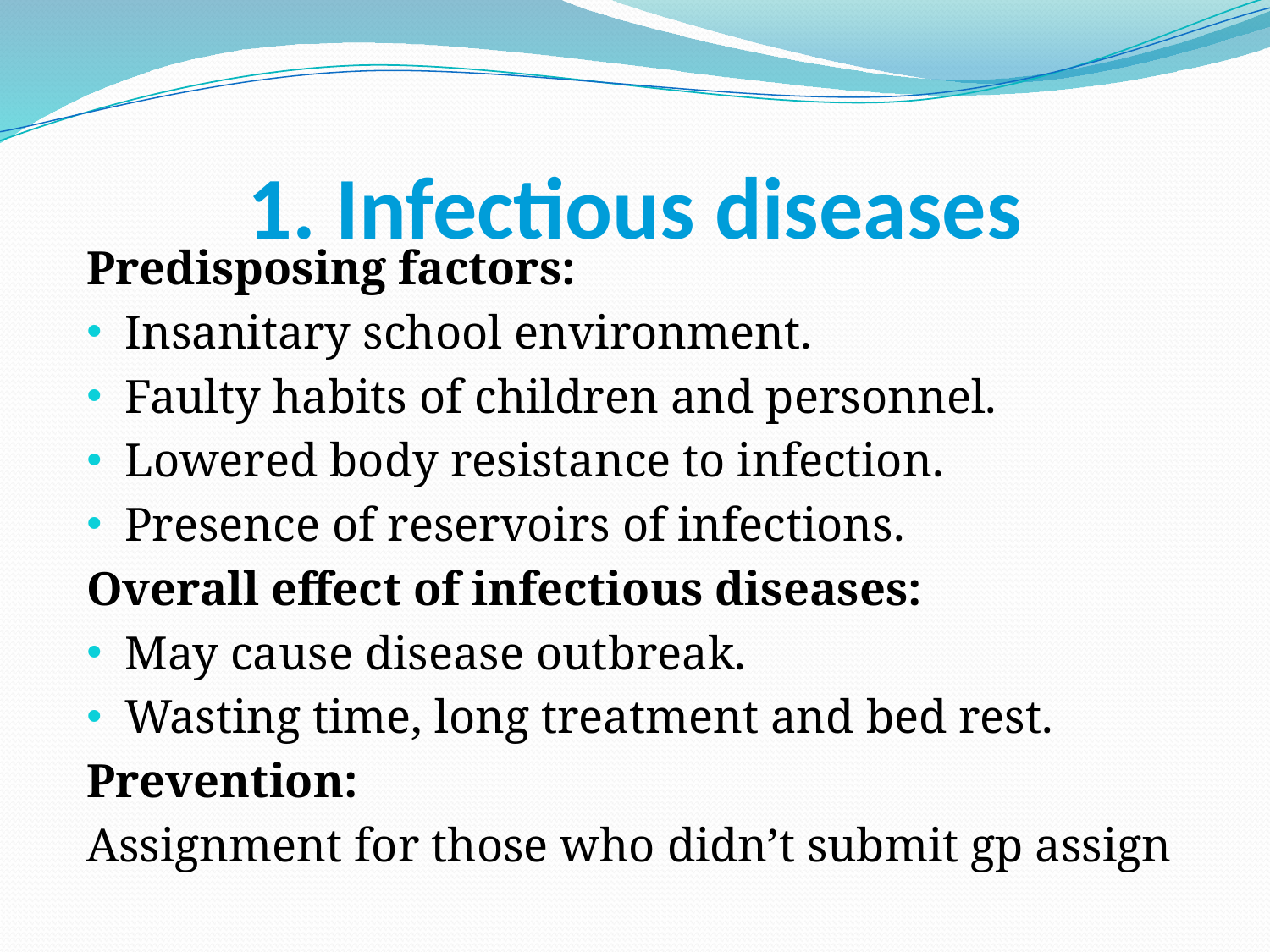

# 1. Infectious diseases
Predisposing factors:
Insanitary school environment.
Faulty habits of children and personnel.
Lowered body resistance to infection.
Presence of reservoirs of infections.
Overall effect of infectious diseases:
May cause disease outbreak.
Wasting time, long treatment and bed rest.
Prevention:
Assignment for those who didn’t submit gp assign